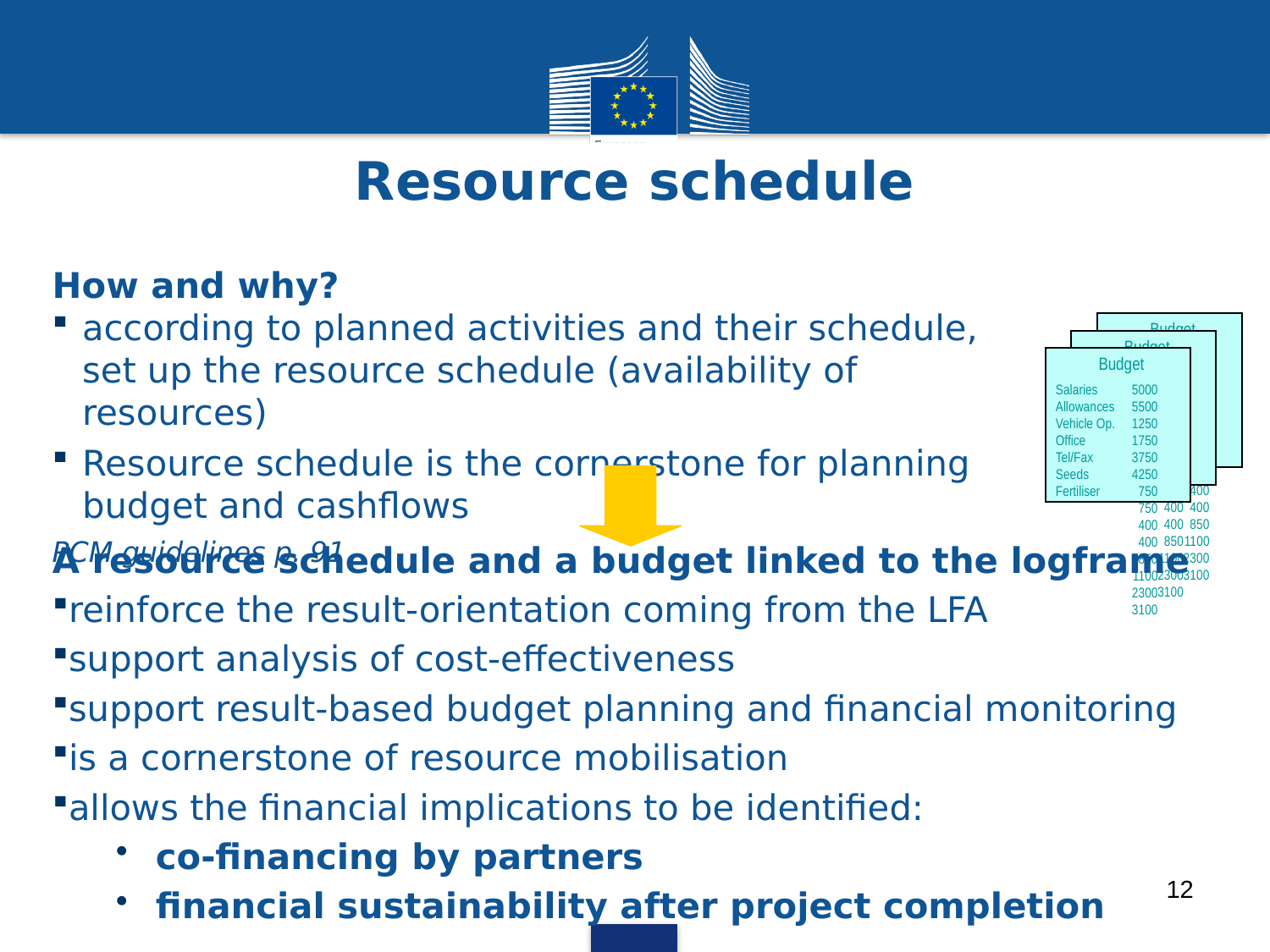

Resource schedule
How and why?
according to planned activities and their schedule, set up the resource schedule (availability of resources)
Resource schedule is the cornerstone for planning budget and cashflows
PCM guidelines p. 91
Budget

Salaries
Allowances
Vehicle Op.
Office
Tel/Fax
Seeds
Fertiliser
	5000	5500
	1250	1750
	3750	4250
	750	750
	400	400
	850	1100
	2300	3100
Budget

	5000	5500
	1250	1750
	3750	4250
	750	750
	400	400
	850	1100
	2300	3100
Salaries
Allowances
Vehicle Op.
Office
Tel/Fax
Seeds
Fertiliser
Budget

Salaries
Allowances
Vehicle Op.
Office
Tel/Fax
Seeds
Fertiliser
	5000	5500
	1250	1750
	3750	4250
	750	750
	400	400
	850	1100
	2300	3100

A resource schedule and a budget linked to the logframe
reinforce the result-orientation coming from the LFA
support analysis of cost-effectiveness
support result-based budget planning and financial monitoring
is a cornerstone of resource mobilisation
allows the financial implications to be identified:
co-financing by partners
financial sustainability after project completion
12